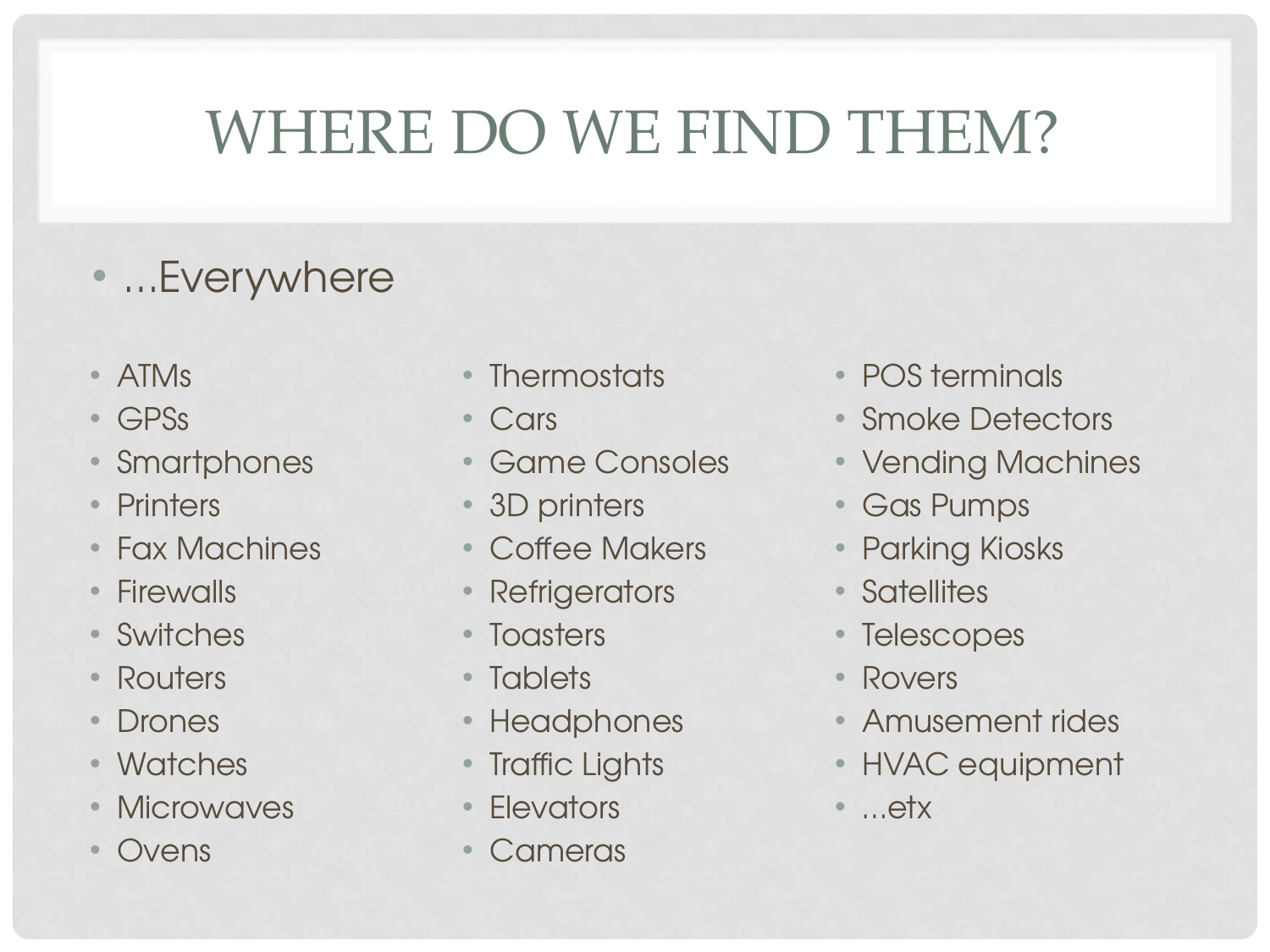

# Where do we find them?
…Everywhere

ATMs
GPSs
Smartphones
Printers
Fax Machines
Firewalls
Switches
Routers
Drones
Watches
Microwaves
Ovens
Thermostats
Cars
Game Consoles
3D printers
Coffee Makers
Refrigerators
Toasters
Tablets
Headphones
Traffic Lights
Elevators
Cameras
POS terminals
Smoke Detectors
Vending Machines
Gas Pumps
Parking Kiosks
Satellites
Telescopes
Rovers
Amusement rides
HVAC equipment
…etx